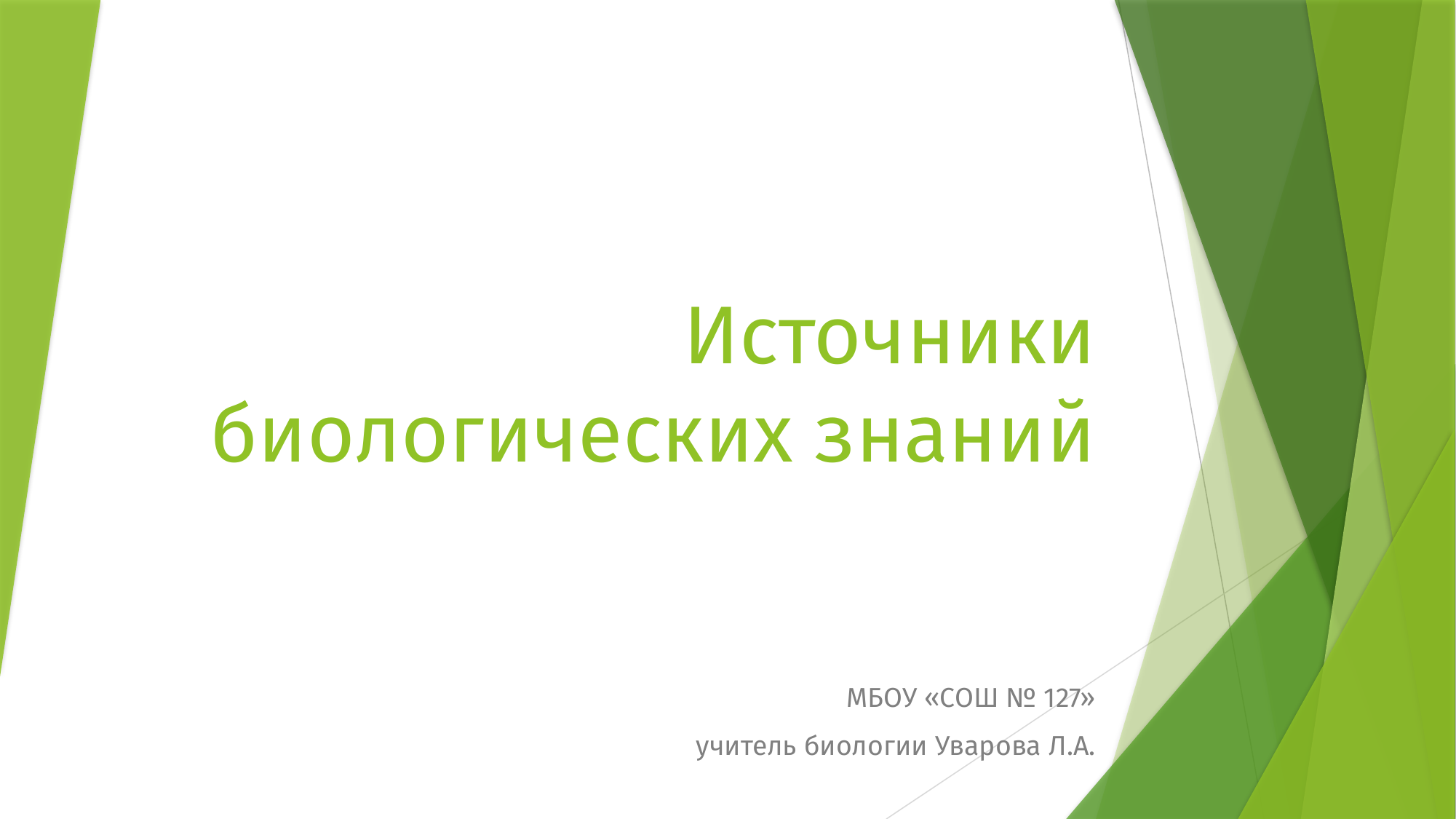

# Источники биологических знаний
МБОУ «СОШ № 127»
учитель биологии Уварова Л.А.